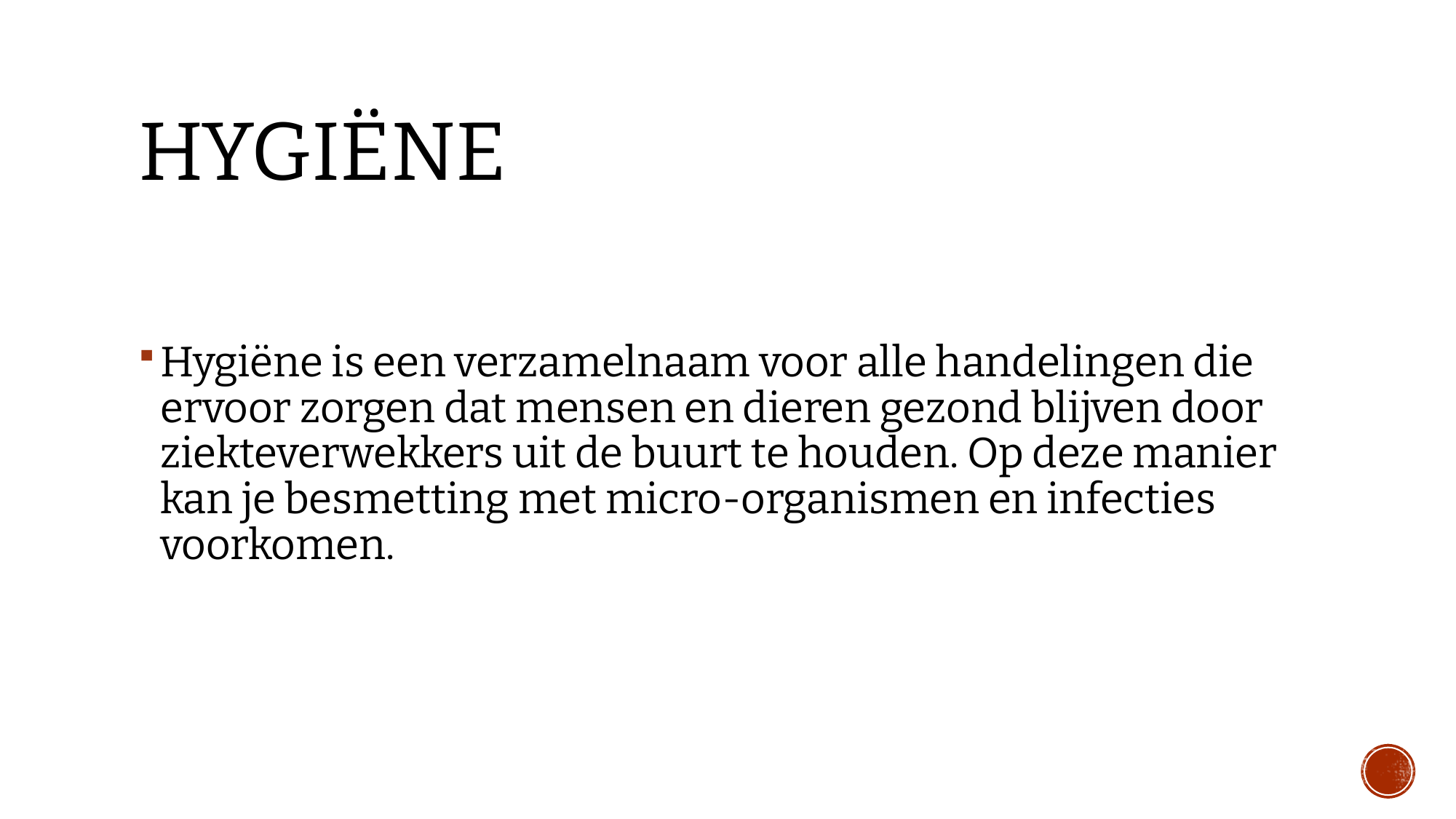

# hygiëne

Hygiëne is een verzamelnaam voor alle handelingen die ervoor zorgen dat mensen en dieren gezond blijven door ziekteverwekkers uit de buurt te houden. Op deze manier kan je besmetting met micro-organismen en infecties voorkomen.